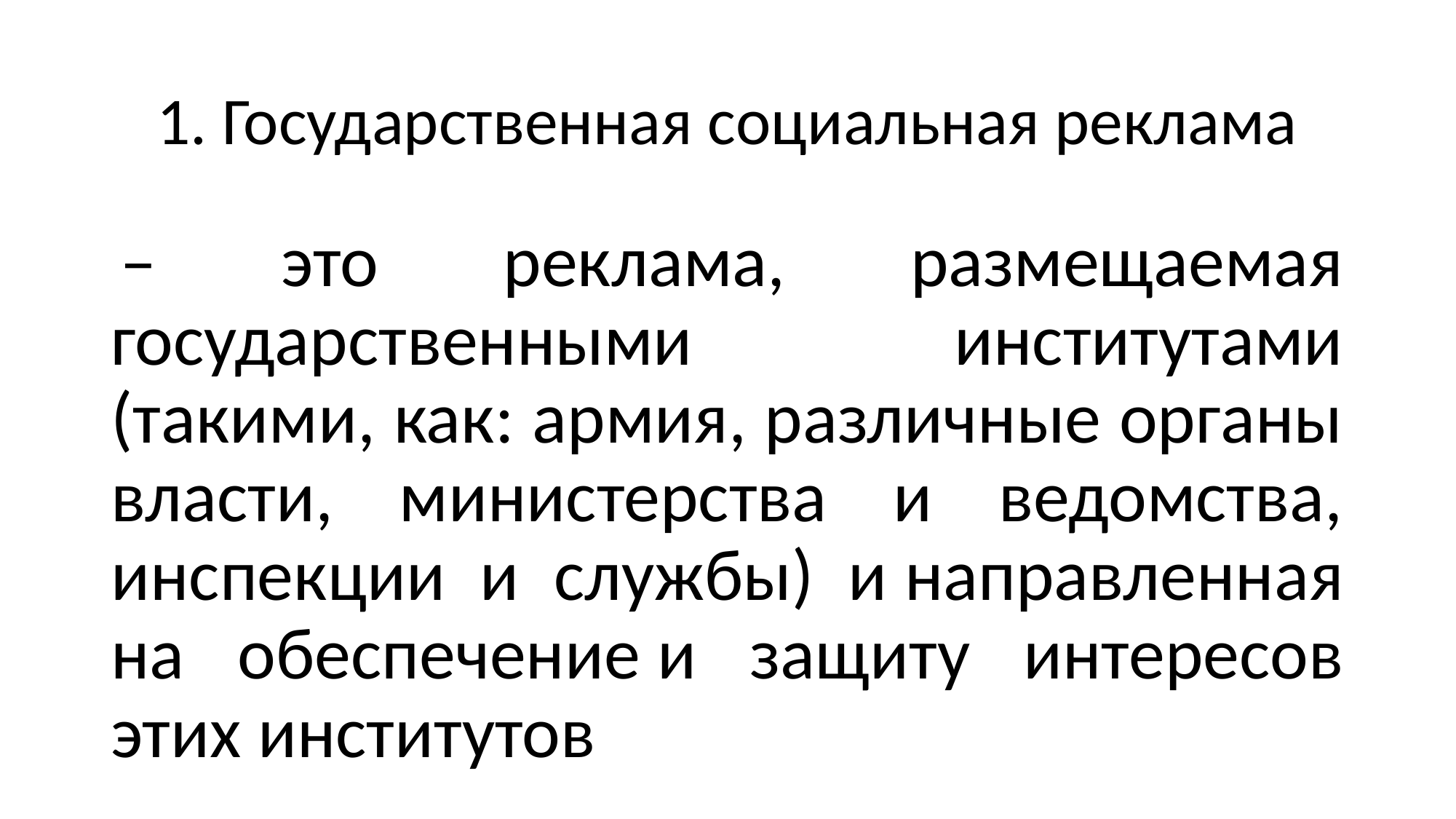

# 1. Государственная социальная реклама
 – это реклама, размещаемая государственными институтами (такими, как: армия, различные органы власти, министерства и ведомства, инспекции и службы) и направленная на обеспечение и защиту интересов этих институтов